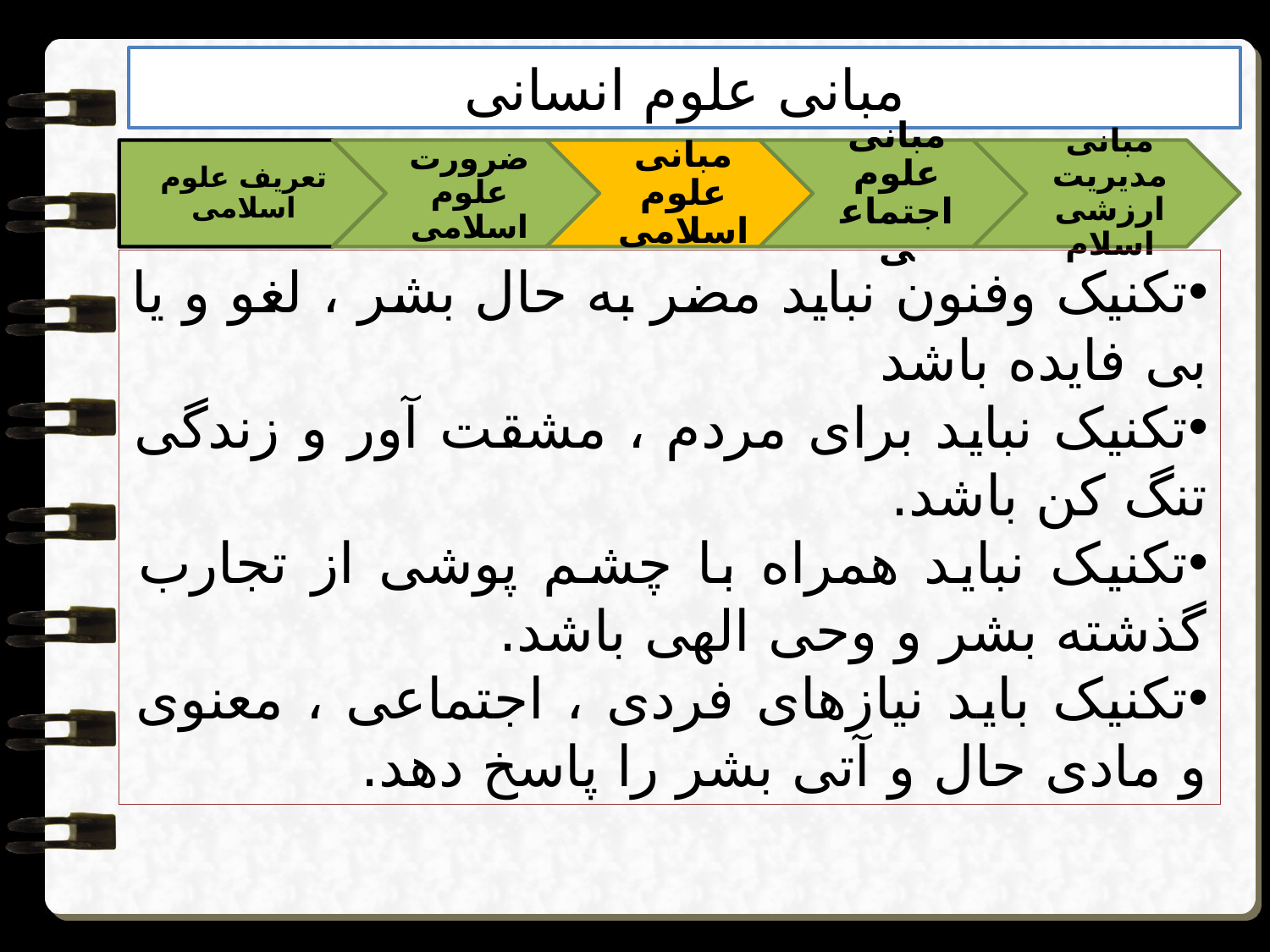

مبانی علوم انسانی
تعریف علوم اسلامی
ضرورت علوم اسلامی
مبانی علوم اسلامی
مبانی علوم اجتماعی
مبانی مدیریت ارزشی اسلام
تکنیک وفنون نباید مضر به حال بشر ، لغو و یا بی فایده باشد
تکنیک نباید برای مردم ، مشقت آور و زندگی تنگ کن باشد.
تکنیک نباید همراه با چشم پوشی از تجارب گذشته بشر و وحی الهی باشد.
تکنیک باید نیازهای فردی ، اجتماعی ، معنوی و مادی حال و آتی بشر را پاسخ دهد.